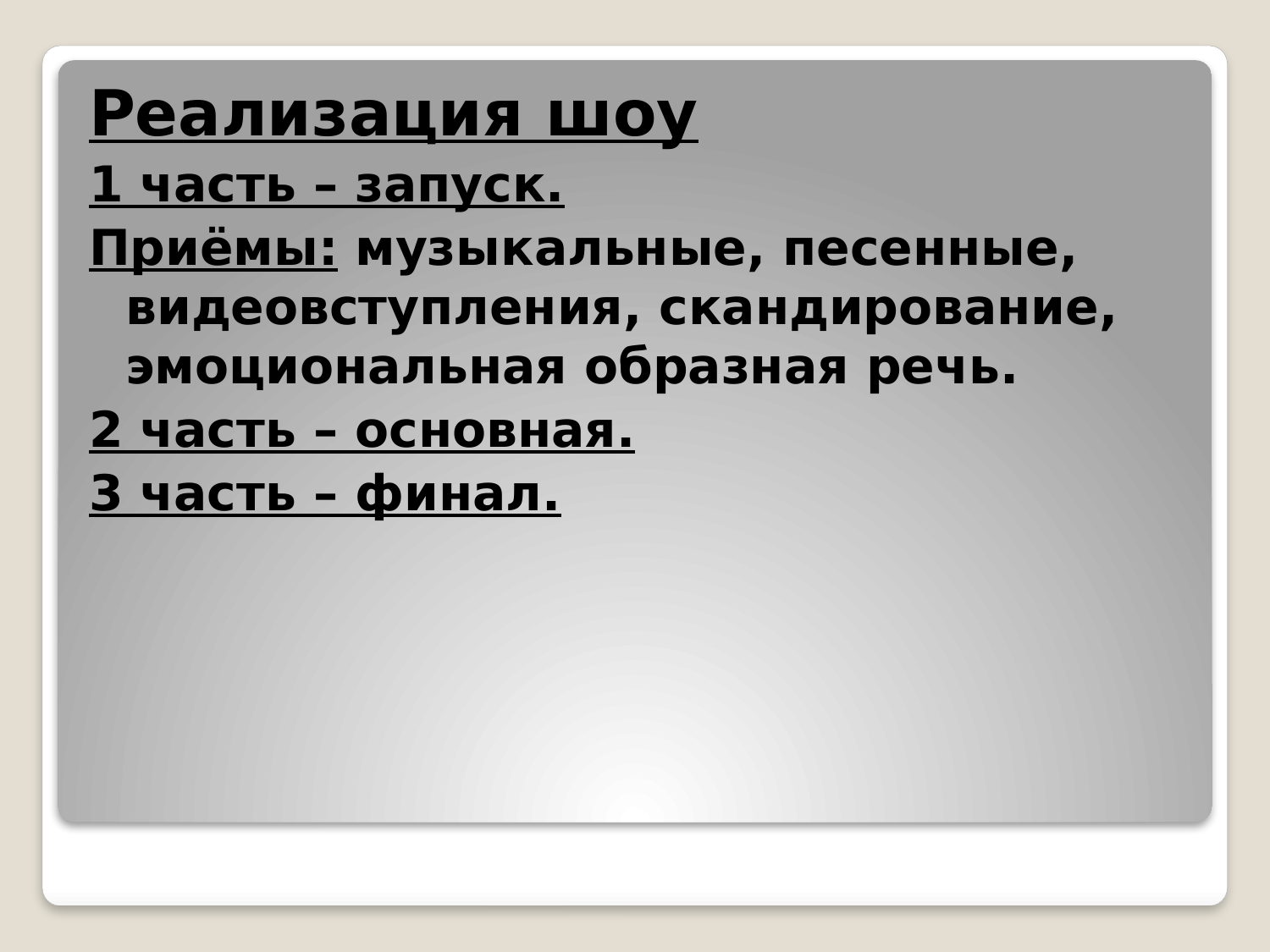

Реализация шоу
1 часть – запуск.
Приёмы: музыкальные, песенные, видеовступления, скандирование, эмоциональная образная речь.
2 часть – основная.
3 часть – финал.